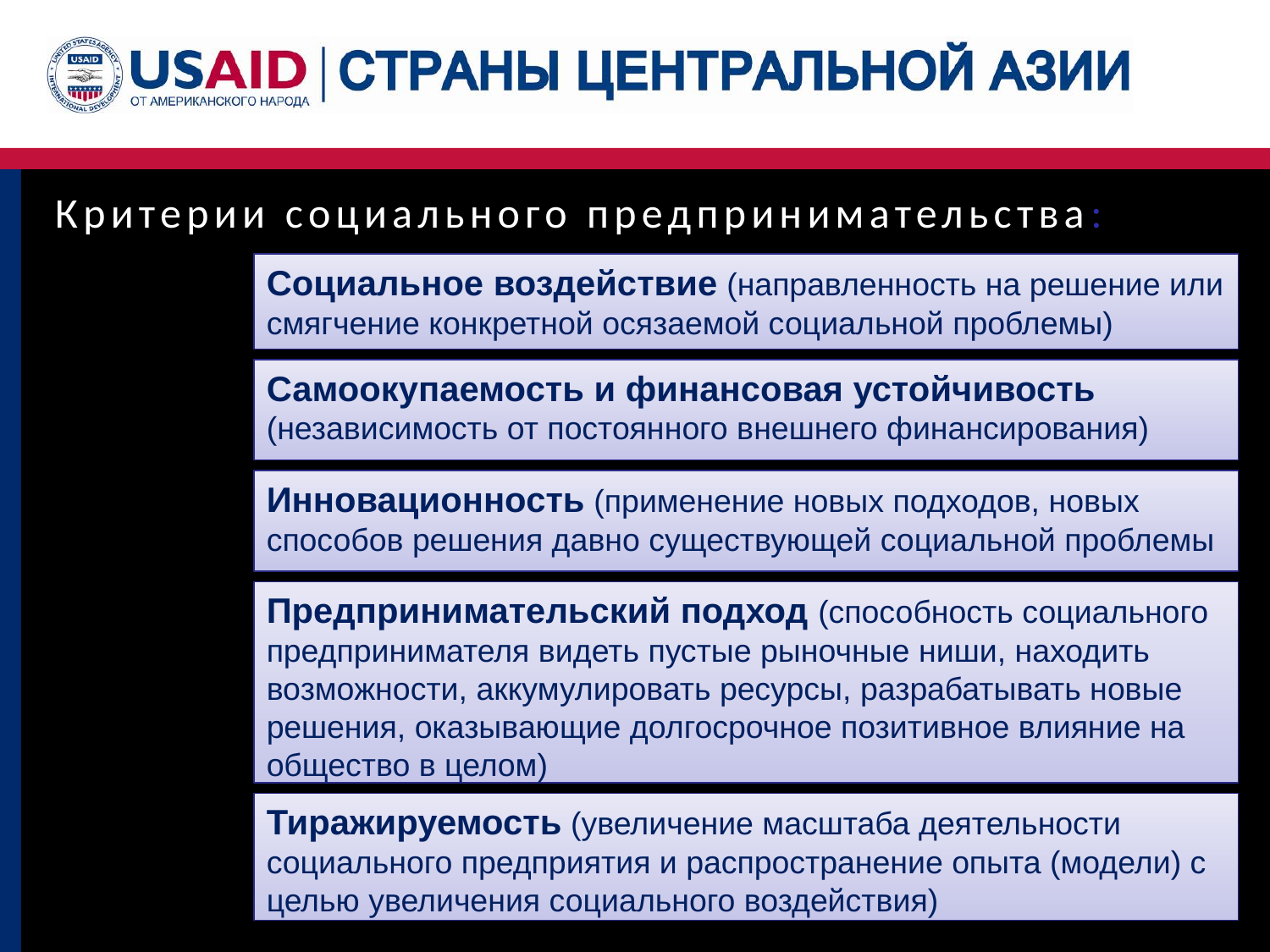

Критерии социального предпринимательства:
Социальное воздействие (направленность на решение или смягчение конкретной осязаемой социальной проблемы)
Самоокупаемость и финансовая устойчивость (независимость от постоянного внешнего финансирования)
Инновационность (применение новых подходов, новых способов решения давно существующей социальной проблемы
Предпринимательский подход (способность социального предпринимателя видеть пустые рыночные ниши, находить возможности, аккумулировать ресурсы, разрабатывать новые решения, оказывающие долгосрочное позитивное влияние на общество в целом)
Тиражируемость (увеличение масштаба деятельности социального предприятия и распространение опыта (модели) с целью увеличения социального воздействия)